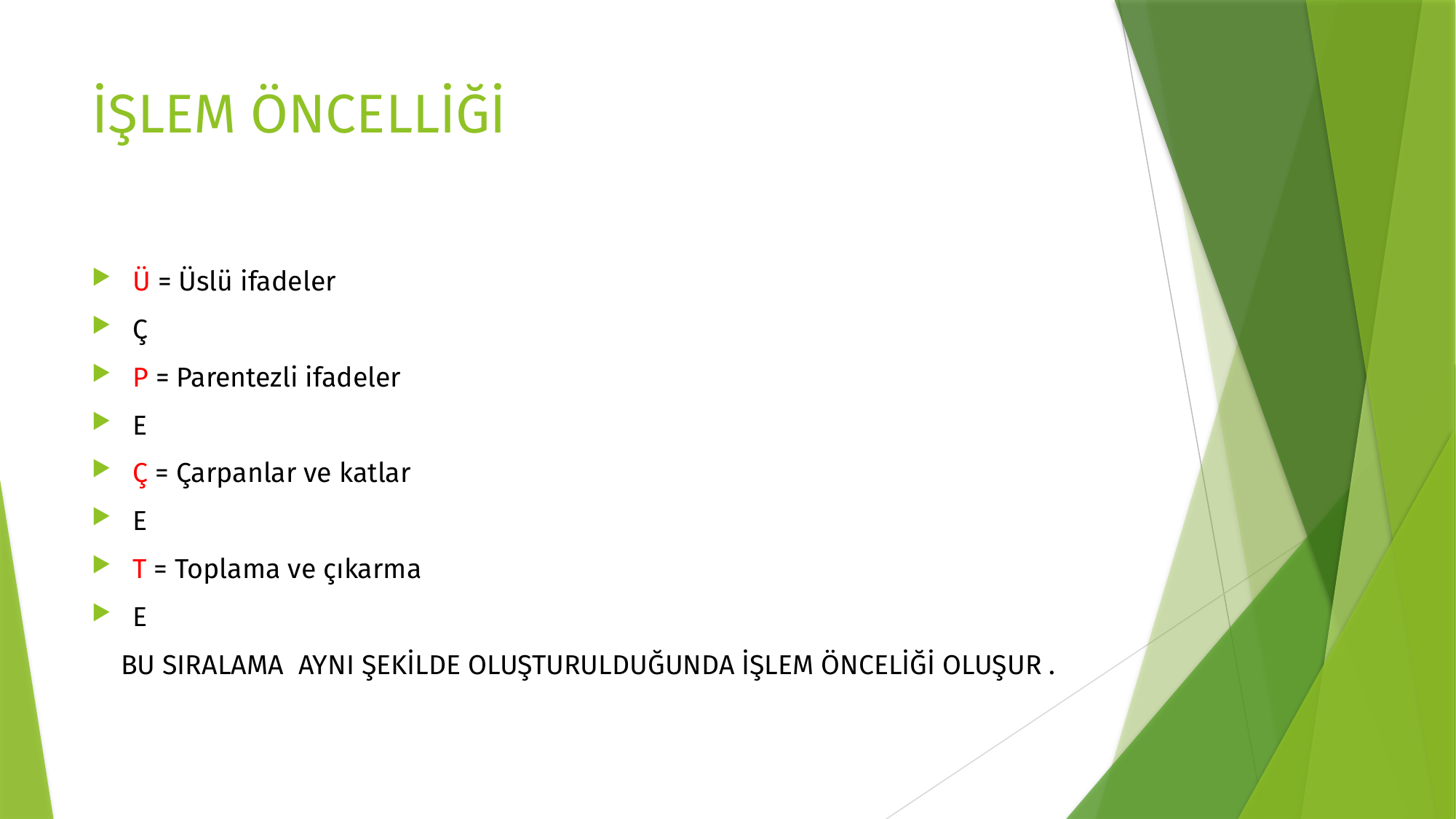

# İŞLEM ÖNCELLİĞİ
Ü = Üslü ifadeler
Ç
P = Parentezli ifadeler
E
Ç = Çarpanlar ve katlar
E
T = Toplama ve çıkarma
E
    BU SIRALAMA  AYNI ŞEKİLDE OLUŞTURULDUĞUNDA İŞLEM ÖNCELİĞİ OLUŞUR .